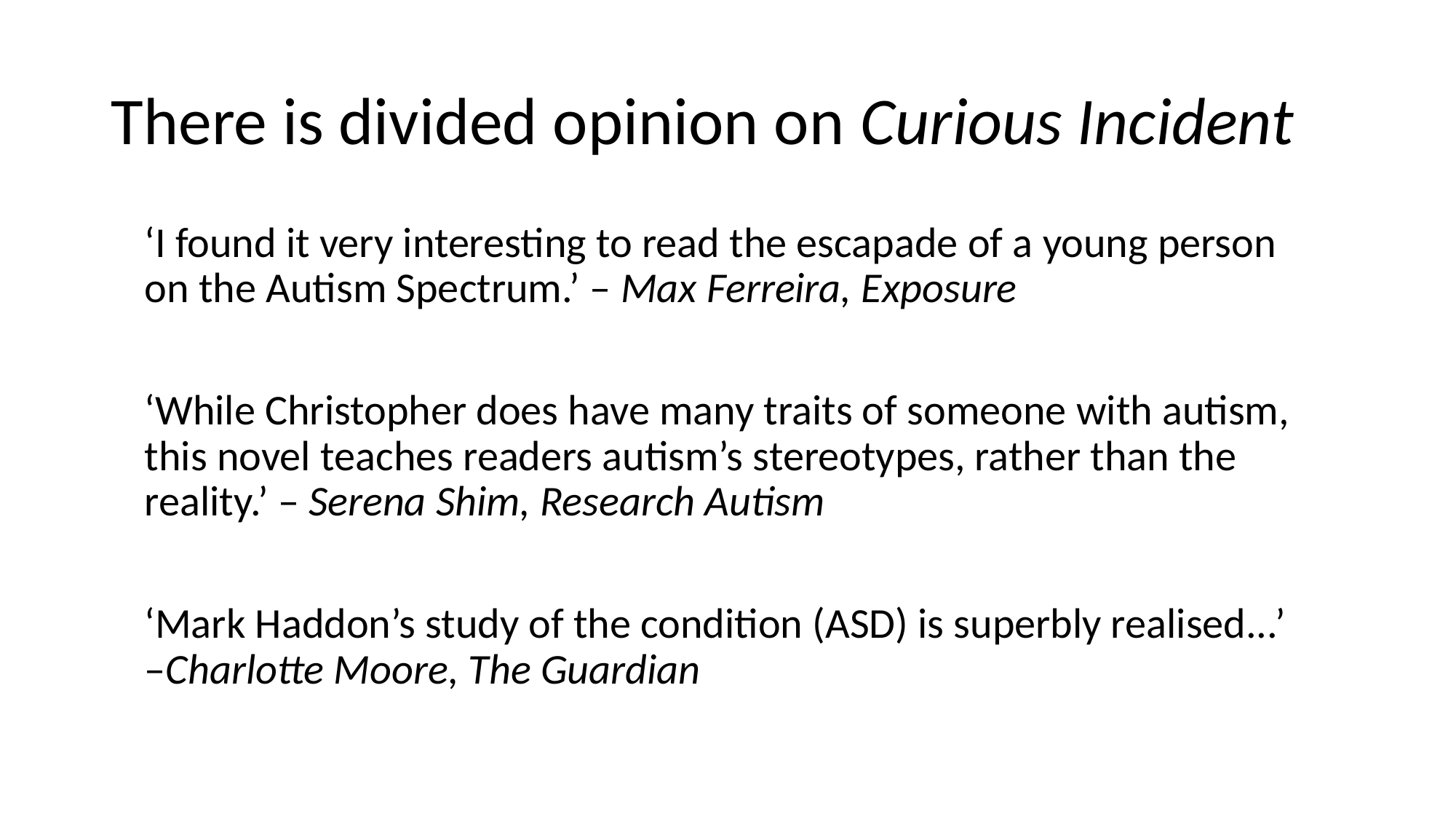

# There is divided opinion on Curious Incident
‘I found it very interesting to read the escapade of a young person on the Autism Spectrum.’ – Max Ferreira, Exposure

‘While Christopher does have many traits of someone with autism, this novel teaches readers autism’s stereotypes, rather than the reality.’ – Serena Shim, Research Autism

‘Mark Haddon’s study of the condition (ASD) is superbly realised...’ –Charlotte Moore, The Guardian